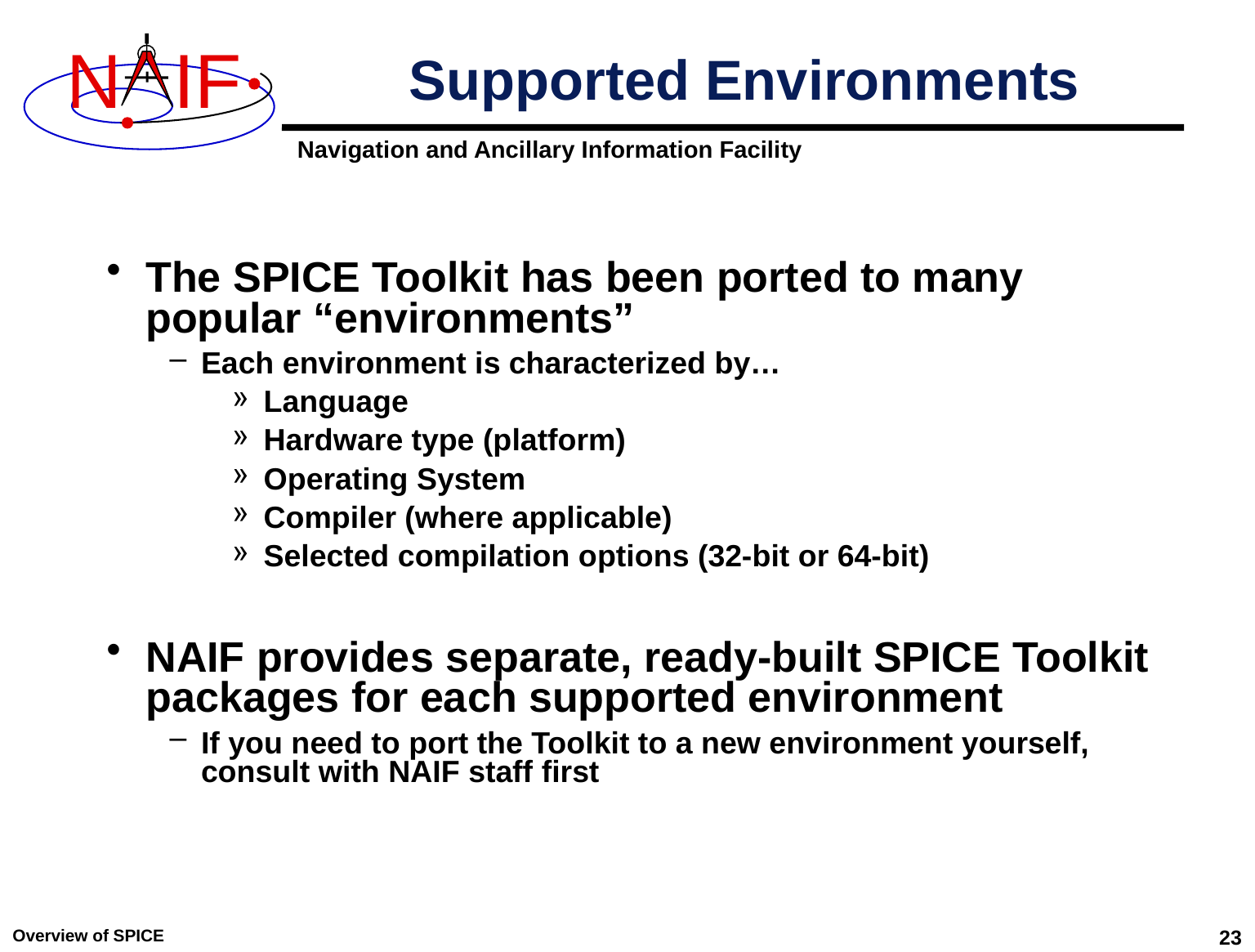

# Supported Environments
The SPICE Toolkit has been ported to many popular “environments”
Each environment is characterized by…
Language
Hardware type (platform)
Operating System
Compiler (where applicable)
Selected compilation options (32-bit or 64-bit)

NAIF provides separate, ready-built SPICE Toolkit packages for each supported environment
If you need to port the Toolkit to a new environment yourself, consult with NAIF staff first
Overview of SPICE
23